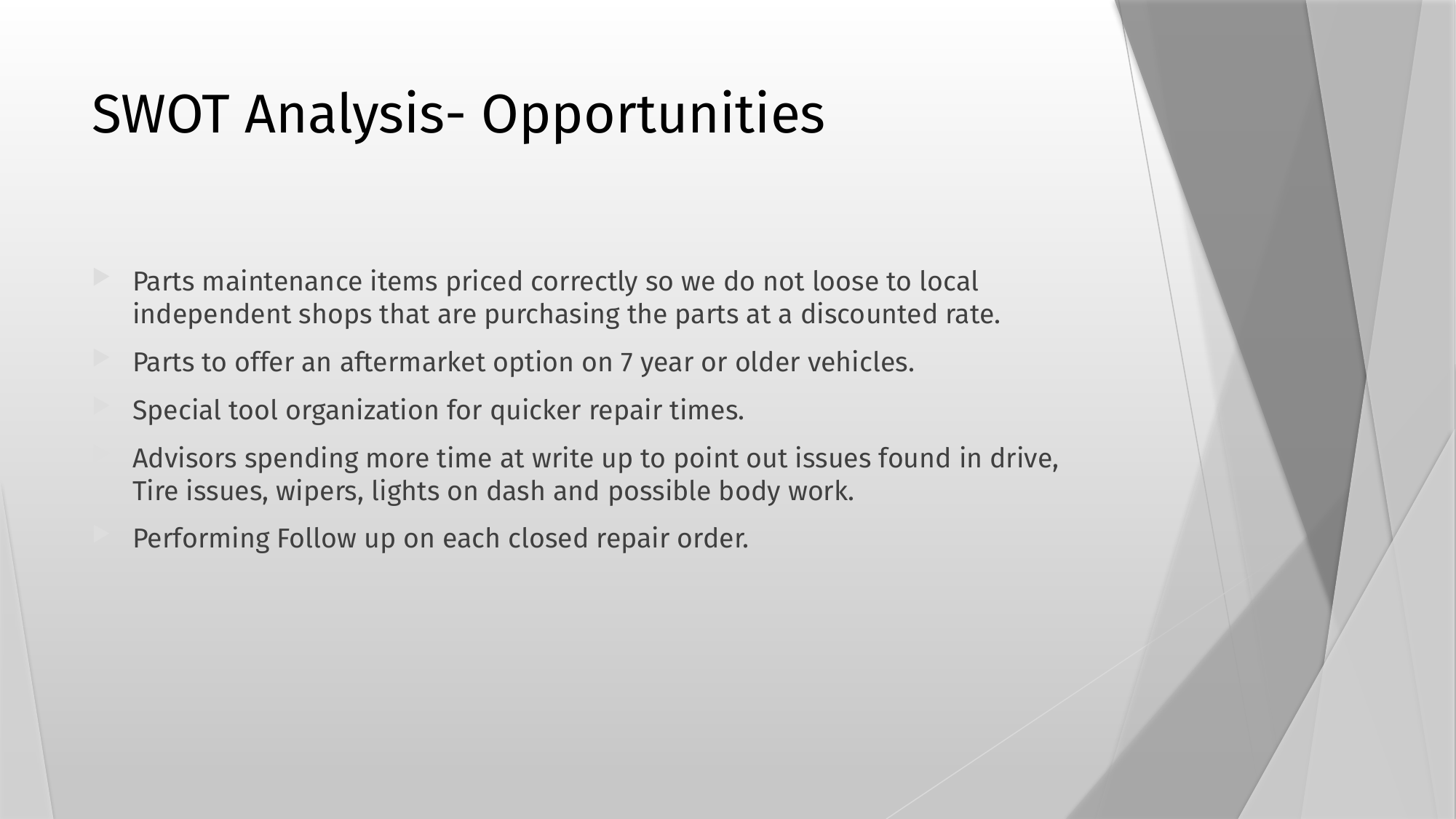

# SWOT Analysis- Opportunities
Parts maintenance items priced correctly so we do not loose to local independent shops that are purchasing the parts at a discounted rate.
Parts to offer an aftermarket option on 7 year or older vehicles.
Special tool organization for quicker repair times.
Advisors spending more time at write up to point out issues found in drive, Tire issues, wipers, lights on dash and possible body work.
Performing Follow up on each closed repair order.